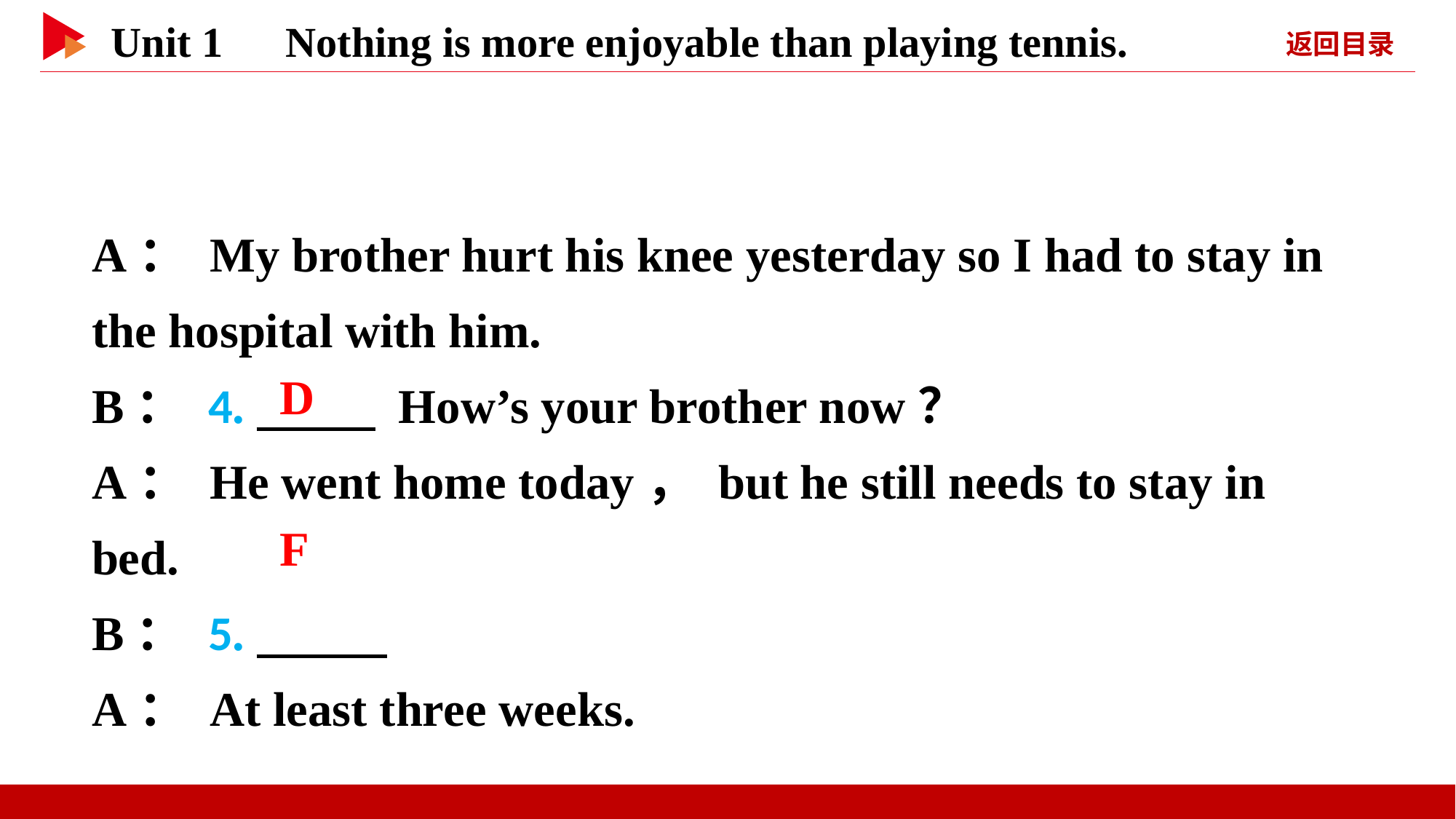

A： My brother hurt his knee yesterday so I had to stay in the hospital with him.
B： 4.　  　 How’s your brother now？
A： He went home today， but he still needs to stay in bed.
B： 5.
A： At least three weeks.
　D
　F